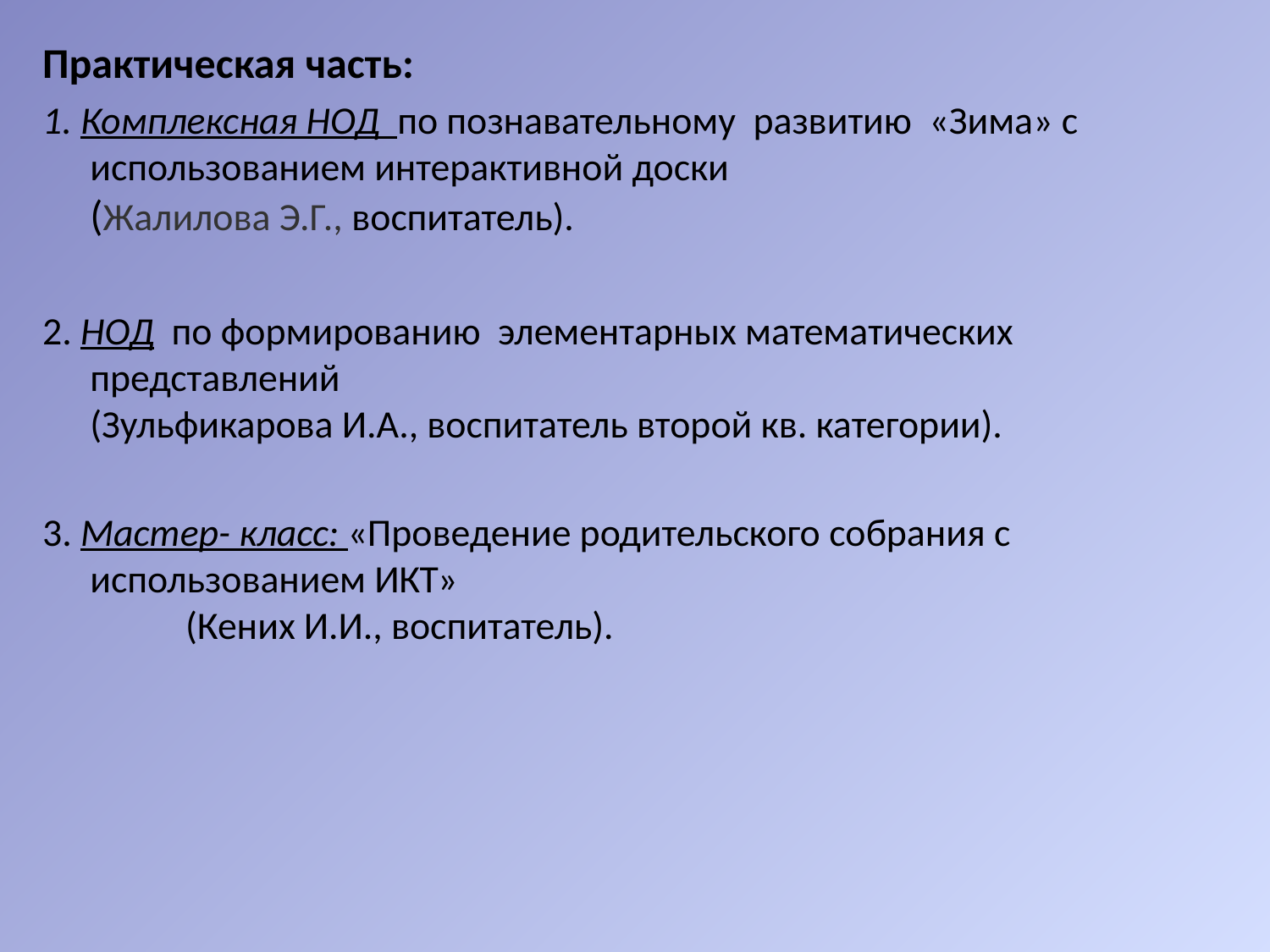

Практическая часть:
1. Комплексная НОД  по познавательному  развитию  «Зима» с использованием интерактивной доски                                                         (Жалилова Э.Г., воспитатель).

2. НОД  по формированию  элементарных математических    представлений                                                                                           (Зульфикарова И.А., воспитатель второй кв. категории).

3. Мастер- класс: «Проведение родительского собрания с использованием ИКТ»                                                                                                    (Кених И.И., воспитатель).